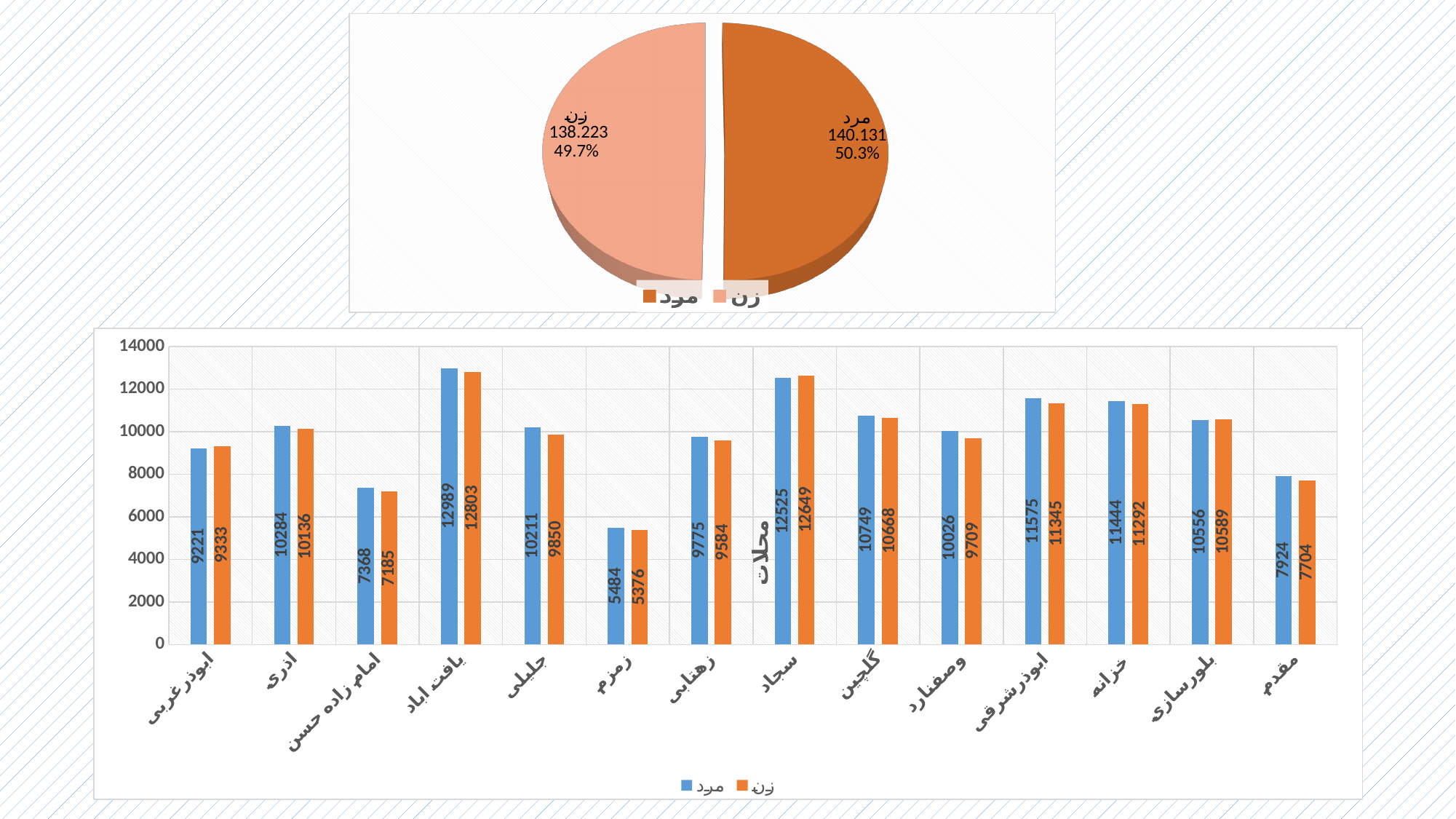

[unsupported chart]

### Chart

| Category | مرد | زن |
|---|---|---|
| ابوذرغربی | 9221.0 | 9333.0 |
| اذری | 10284.0 | 10136.0 |
| امام زاده حسن | 7368.0 | 7185.0 |
| یافت اباد | 12989.0 | 12803.0 |
| جلیلی | 10211.0 | 9850.0 |
| زمزم | 5484.0 | 5376.0 |
| زهتابی | 9775.0 | 9584.0 |
| سجاد | 12525.0 | 12649.0 |
| گلچین | 10749.0 | 10668.0 |
| وصفنارد | 10026.0 | 9709.0 |
| ابوذرشرقی | 11575.0 | 11345.0 |
| خزانه  | 11444.0 | 11292.0 |
| بلورسازی | 10556.0 | 10589.0 |
| مقدم | 7924.0 | 7704.0 |
محلات